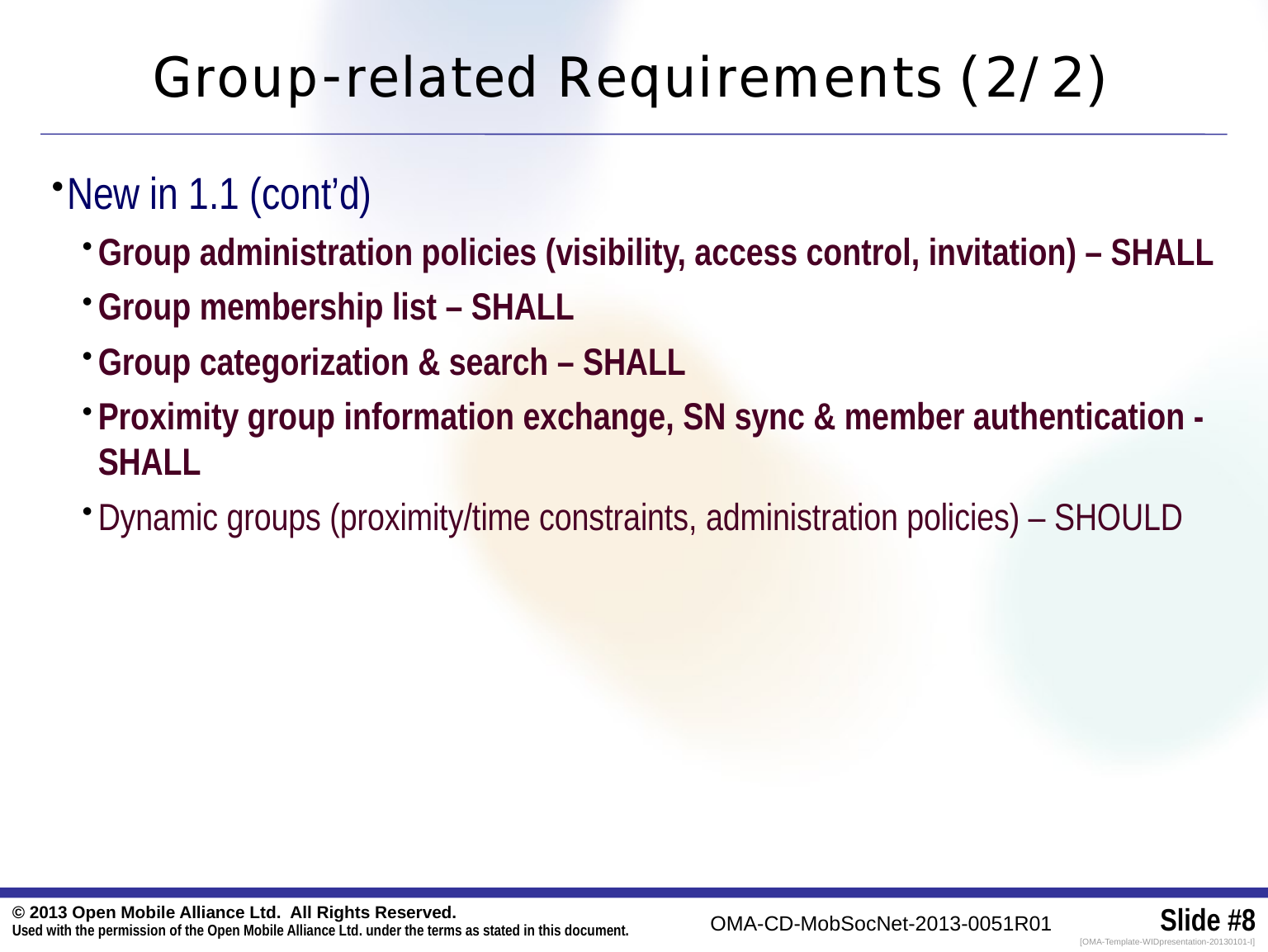

# Group-related Requirements (2/2)
New in 1.1 (cont’d)
Group administration policies (visibility, access control, invitation) – SHALL
Group membership list – SHALL
Group categorization & search – SHALL
Proximity group information exchange, SN sync & member authentication - SHALL
Dynamic groups (proximity/time constraints, administration policies) – SHOULD